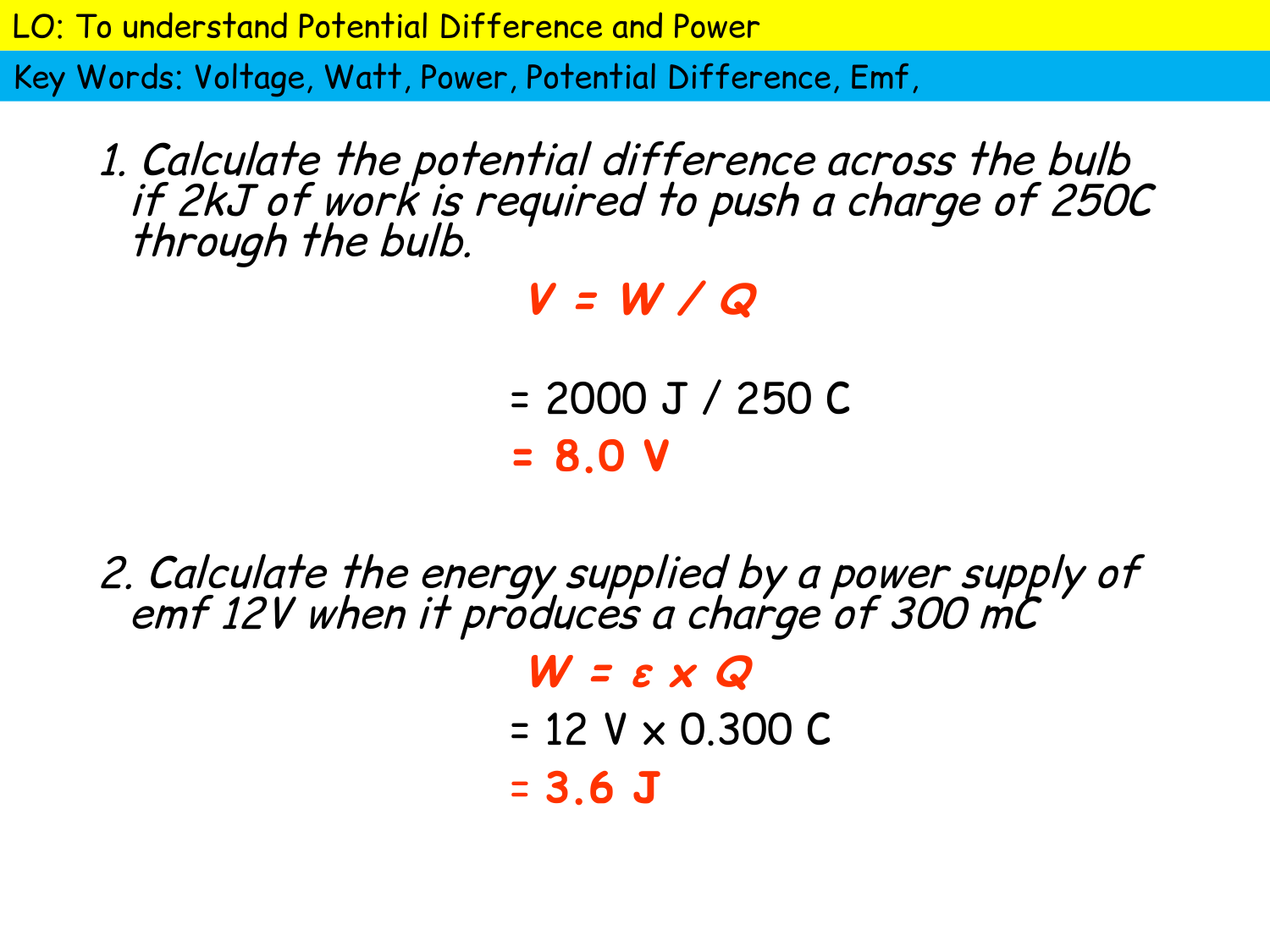

1. Calculate the potential difference across the bulb if 2kJ of work is required to push a charge of 250C through the bulb.
				 V = W / Q
				= 2000 J / 250 C
				= 8.0 V

2. Calculate the energy supplied by a power supply of emf 12V when it produces a charge of 300 mC
				 W = ε x Q
				= 12 V x 0.300 C
				= 3.6 J